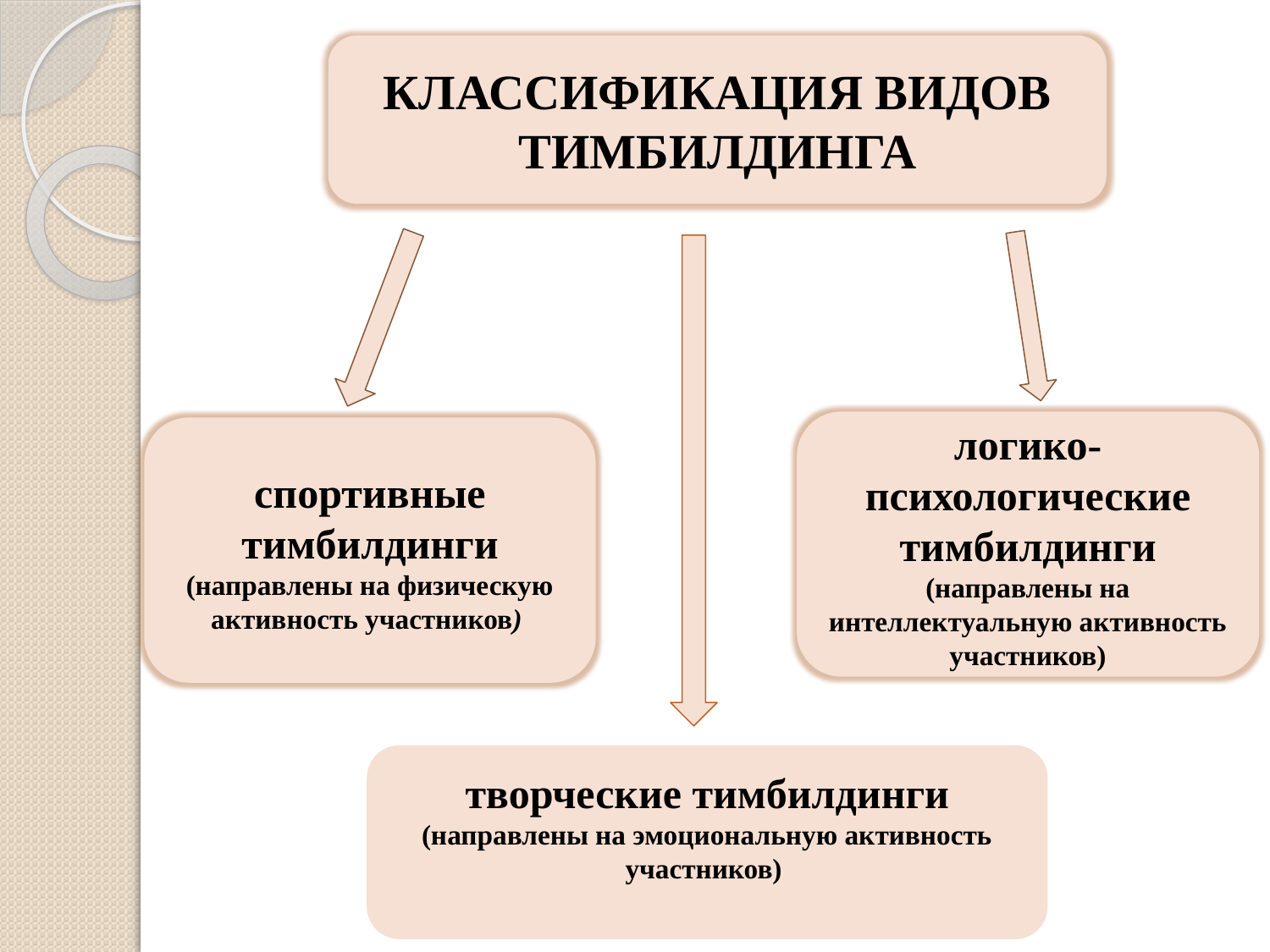

КЛАССИФИКАЦИЯ ВИДОВ ТИМБИЛДИНГА

логико-психологические тимбилдинги (направлены на интеллектуальную активность участников)
спортивные тимбилдинги (направлены на физическую активность участников)
творческие тимбилдинги (направлены на эмоциональную активность участников)